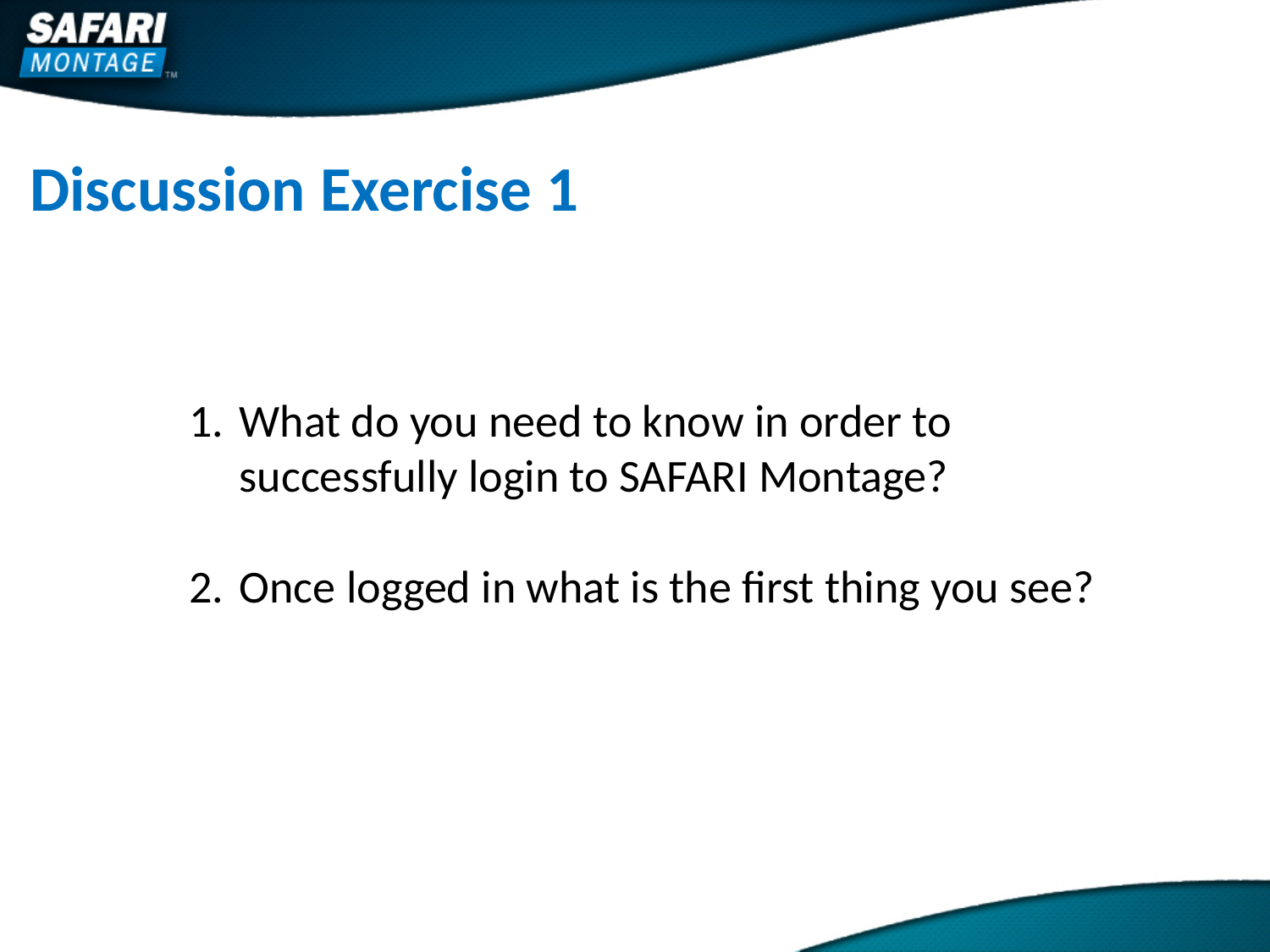

Discussion Exercise 1
What do you need to know in order to successfully login to SAFARI Montage?
Once logged in what is the first thing you see?